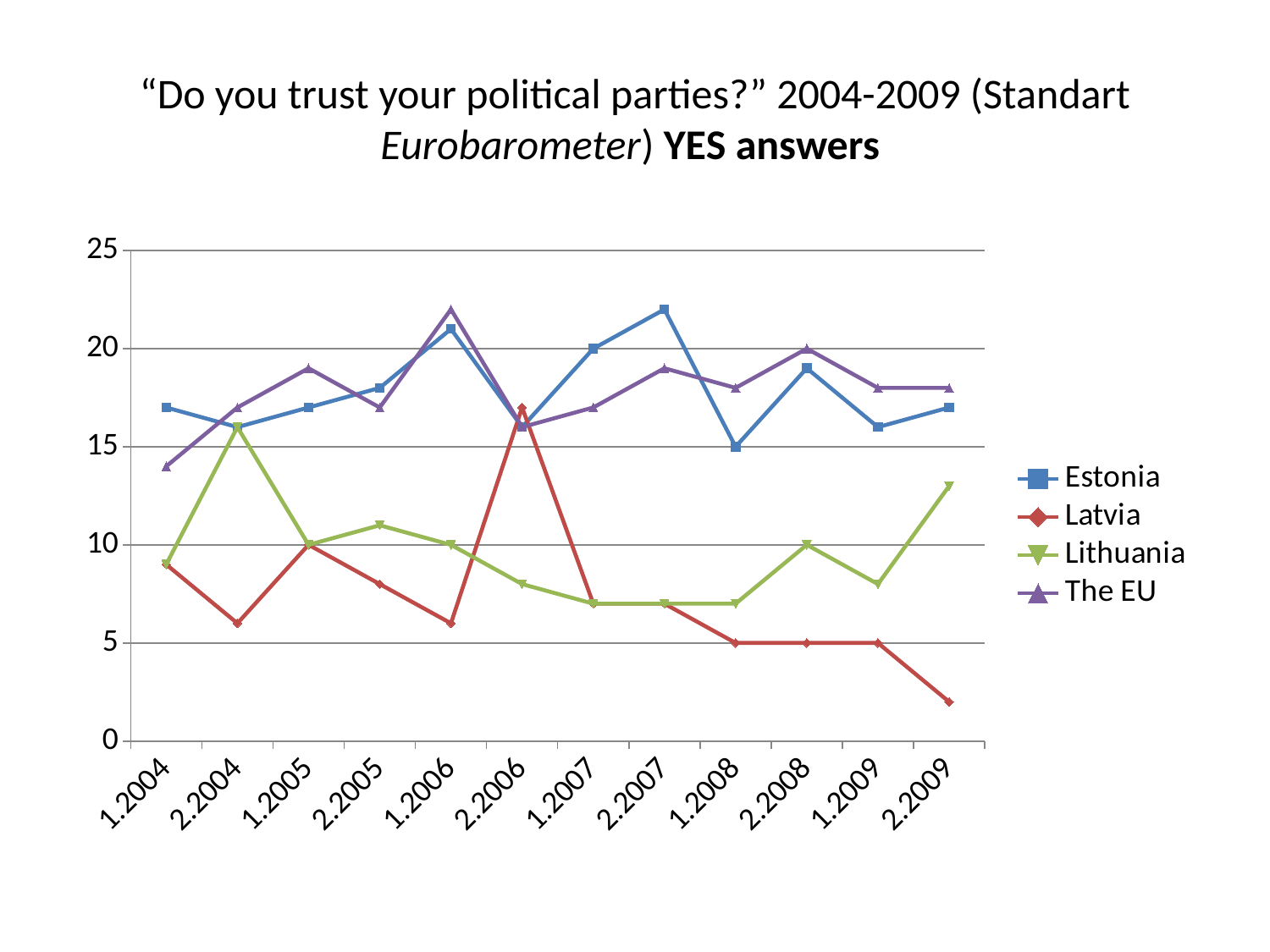

# “Do you trust your political parties?” 2004-2009 (Standart Eurobarometer) YES answers

### Chart

| Category | Estonia | Latvia | Lithuania | The EU |
|---|---|---|---|---|
| 1.200399999999999 | 17.0 | 9.0 | 9.0 | 14.0 |
| 2.2004000000000001 | 16.0 | 6.0 | 16.0 | 17.0 |
| 1.200499999999999 | 17.0 | 10.0 | 10.0 | 19.0 |
| 2.2004999999999999 | 18.0 | 8.0 | 11.0 | 17.0 |
| 1.200599999999999 | 21.0 | 6.0 | 10.0 | 22.0 |
| 2.2006000000000001 | 16.0 | 17.0 | 8.0 | 16.0 |
| 1.2006999999999992 | 20.0 | 7.0 | 7.0 | 17.0 |
| 2.2006999999999999 | 22.0 | 7.0 | 7.0 | 19.0 |
| 1.2007999999999992 | 15.0 | 5.0 | 7.0 | 18.0 |
| 2.2008000000000001 | 19.0 | 5.0 | 10.0 | 20.0 |
| 1.2008999999999992 | 16.0 | 5.0 | 8.0 | 18.0 |
| 2.2008999999999999 | 17.0 | 2.0 | 13.0 | 18.0 |